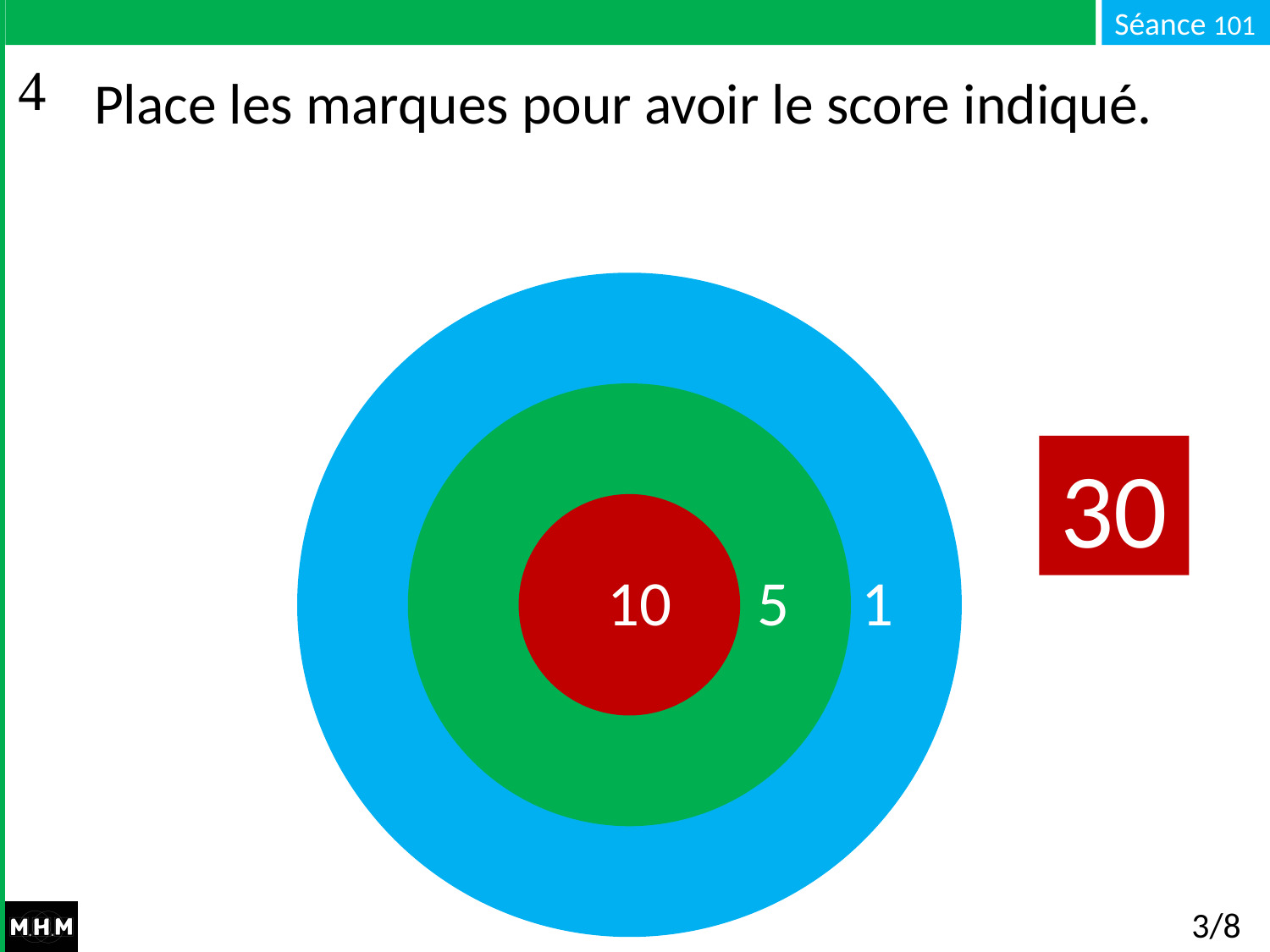

# Place les marques pour avoir le score indiqué.

30
10      5     1
3/8